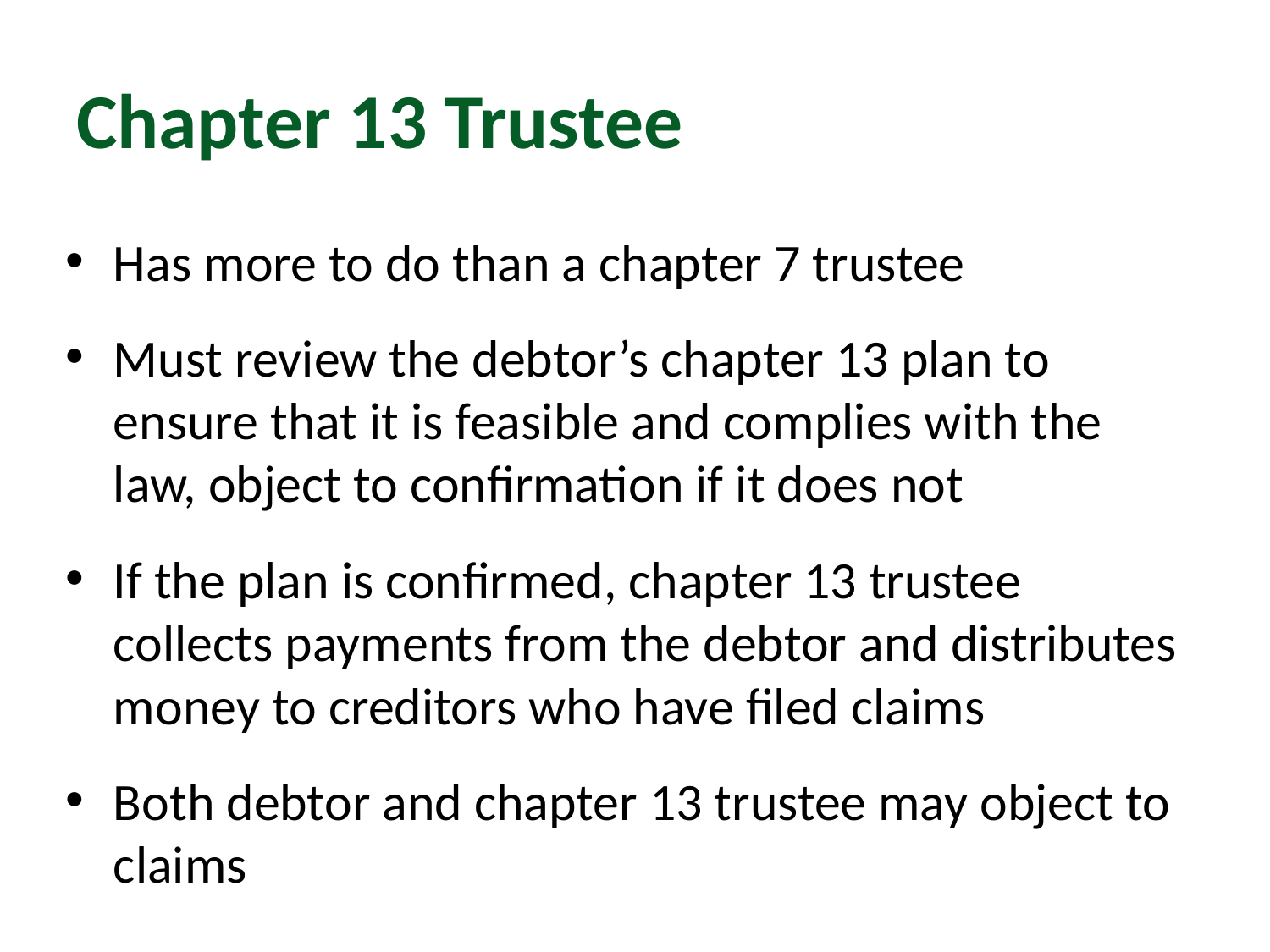

# Chapter 13 Trustee
Has more to do than a chapter 7 trustee
Must review the debtor’s chapter 13 plan to ensure that it is feasible and complies with the law, object to confirmation if it does not
If the plan is confirmed, chapter 13 trustee collects payments from the debtor and distributes money to creditors who have filed claims
Both debtor and chapter 13 trustee may object to claims